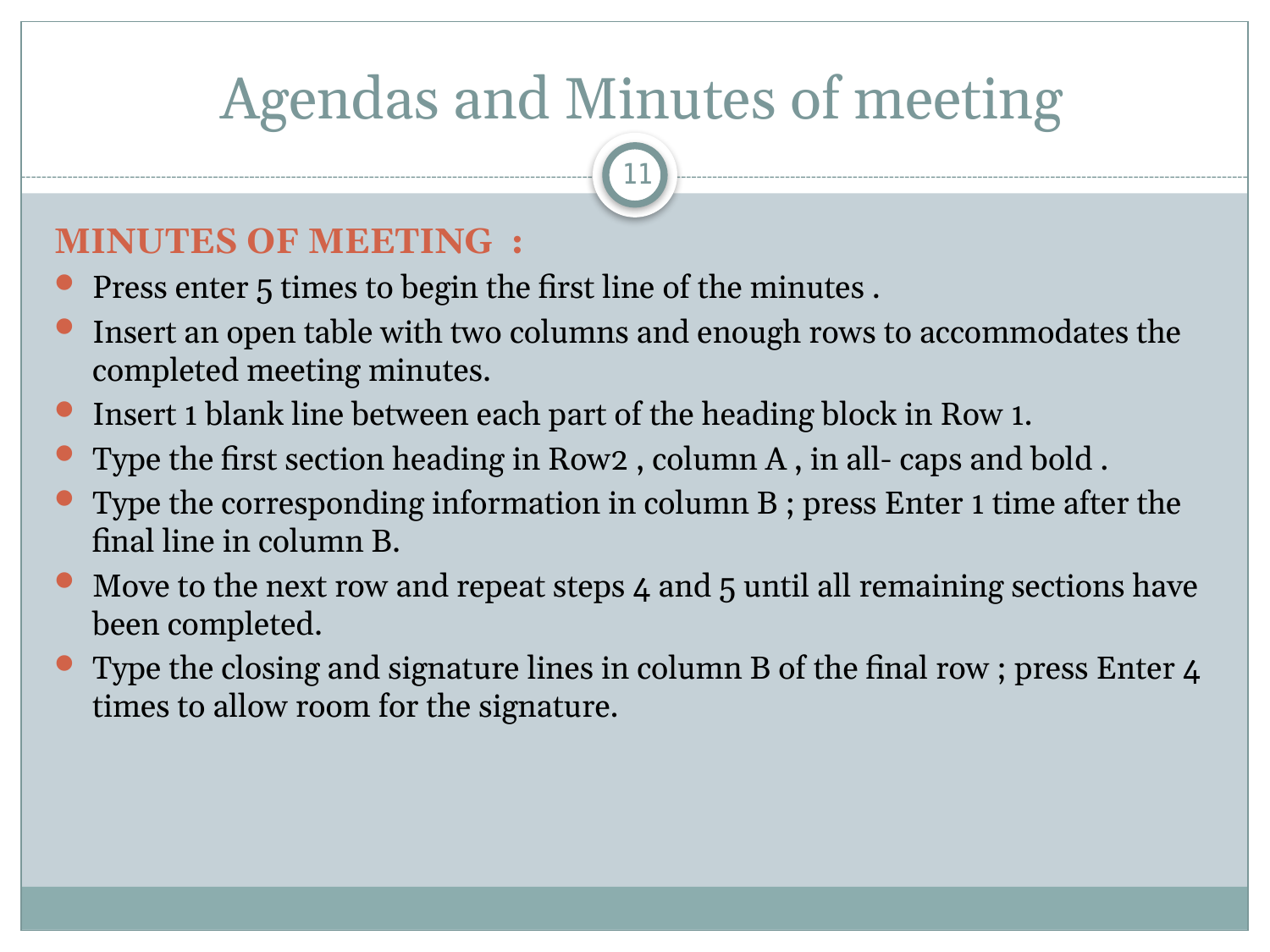

# Agendas and Minutes of meeting
11
MINUTES OF MEETING  :
Press enter 5 times to begin the first line of the minutes .
Insert an open table with two columns and enough rows to accommodates the completed meeting minutes.
Insert 1 blank line between each part of the heading block in Row 1.
Type the first section heading in Row2 , column A , in all- caps and bold .
Type the corresponding information in column B ; press Enter 1 time after the final line in column B.
Move to the next row and repeat steps 4 and 5 until all remaining sections have been completed.
Type the closing and signature lines in column B of the final row ; press Enter 4 times to allow room for the signature.